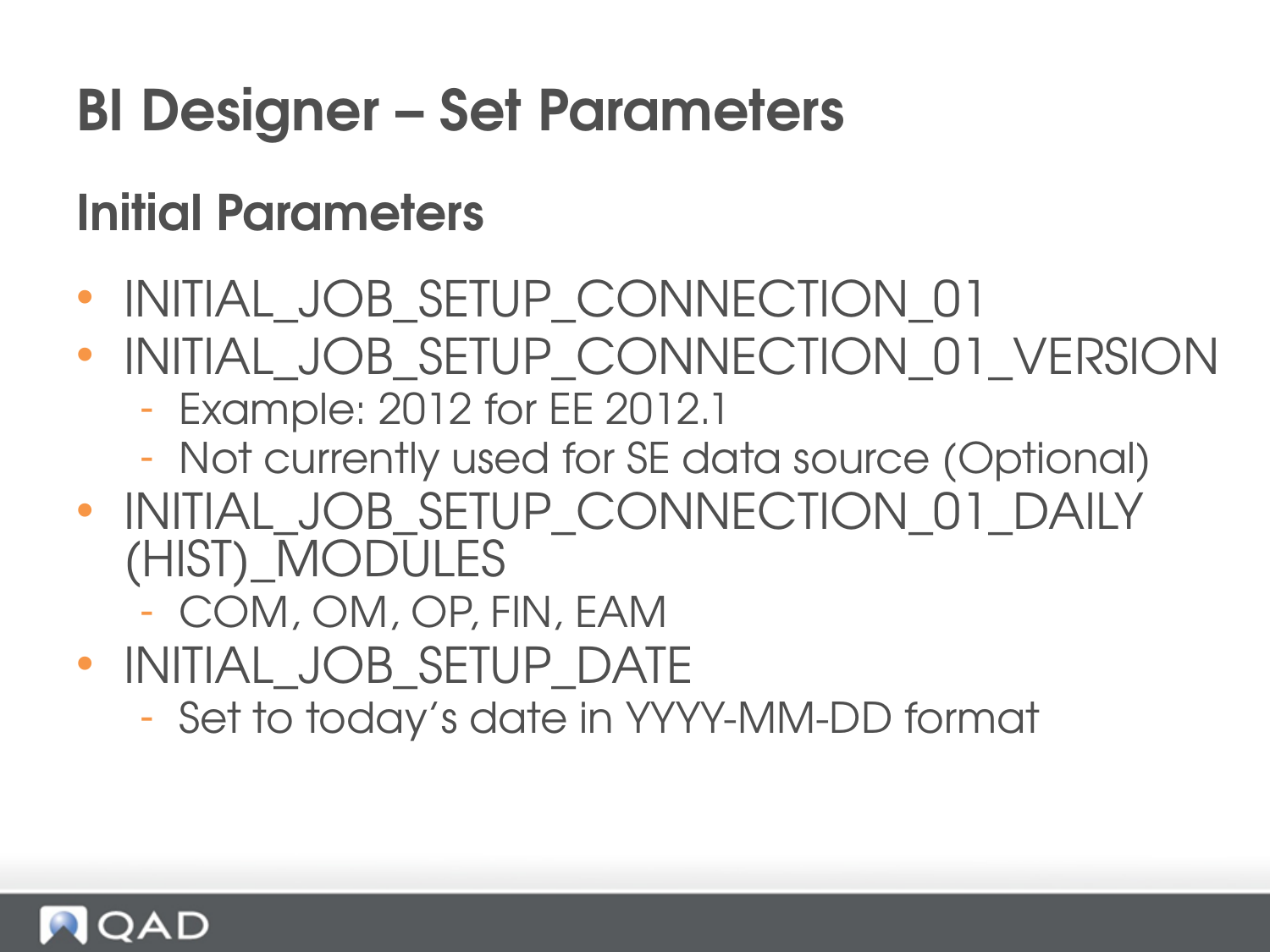

# BI Designer – Set Parameters
Initial Parameters
INITIAL_JOB_SETUP_CONNECTION_01
INITIAL_JOB_SETUP_CONNECTION_01_VERSION
Example: 2012 for EE 2012.1
Not currently used for SE data source (Optional)
INITIAL_JOB_SETUP_CONNECTION_01_DAILY (HIST)_MODULES
COM, OM, OP, FIN, EAM
INITIAL_JOB_SETUP_DATE
Set to today’s date in YYYY-MM-DD format